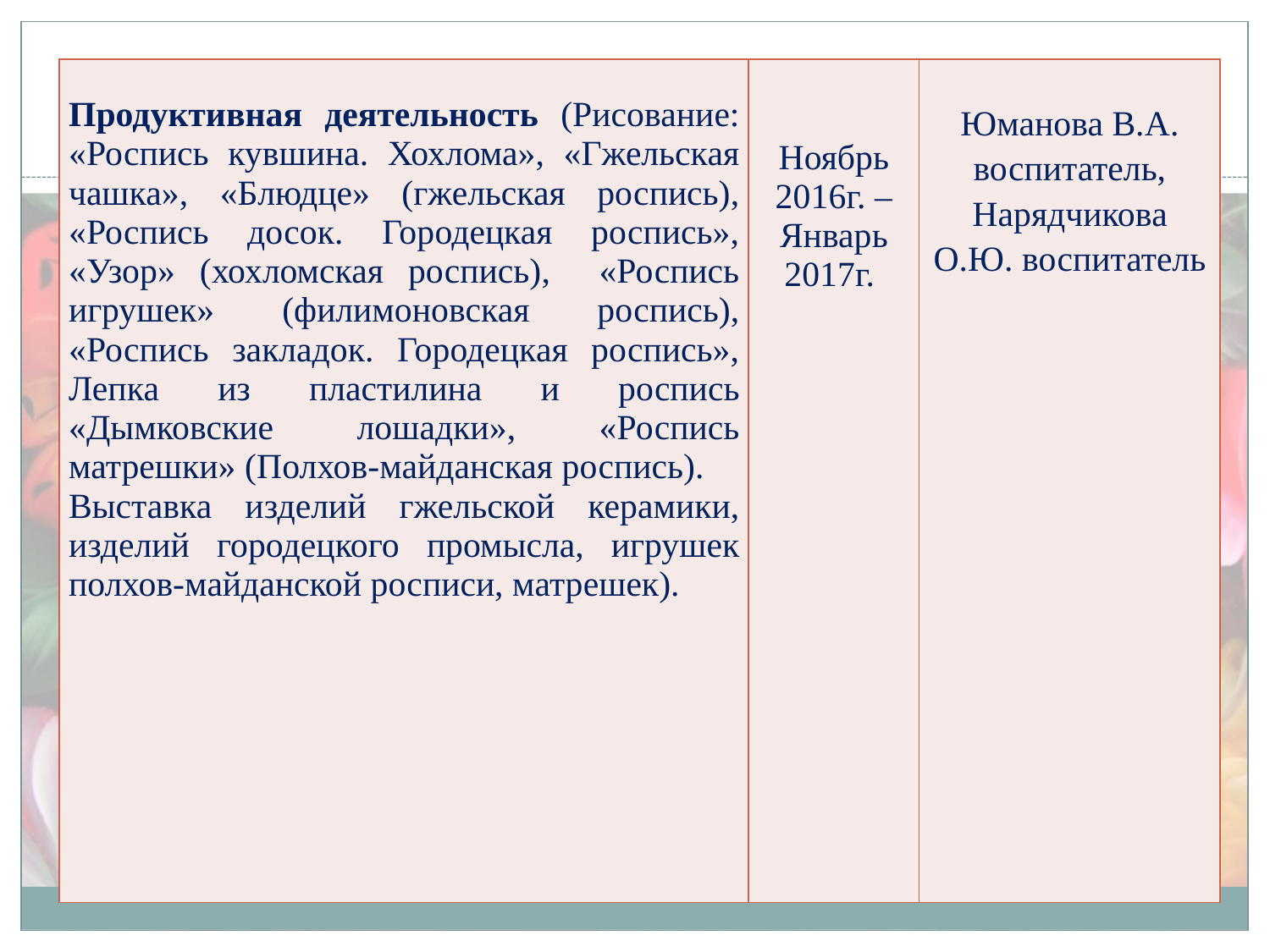

| Продуктивная деятельность (Рисование: «Роспись кувшина. Хохлома», «Гжельская чашка», «Блюдце» (гжельская роспись), «Роспись досок. Городецкая роспись», «Узор» (хохломская роспись), «Роспись игрушек» (филимоновская роспись), «Роспись закладок. Городецкая роспись», Лепка из пластилина и роспись «Дымковские лошадки», «Роспись матрешки» (Полхов-майданская роспись). Выставка изделий гжельской керамики, изделий городецкого промысла, игрушек полхов-майданской росписи, матрешек). | Ноябрь 2016г. – Январь 2017г. | Юманова В.А. воспитатель, Нарядчикова О.Ю. воспитатель |
| --- | --- | --- |
12